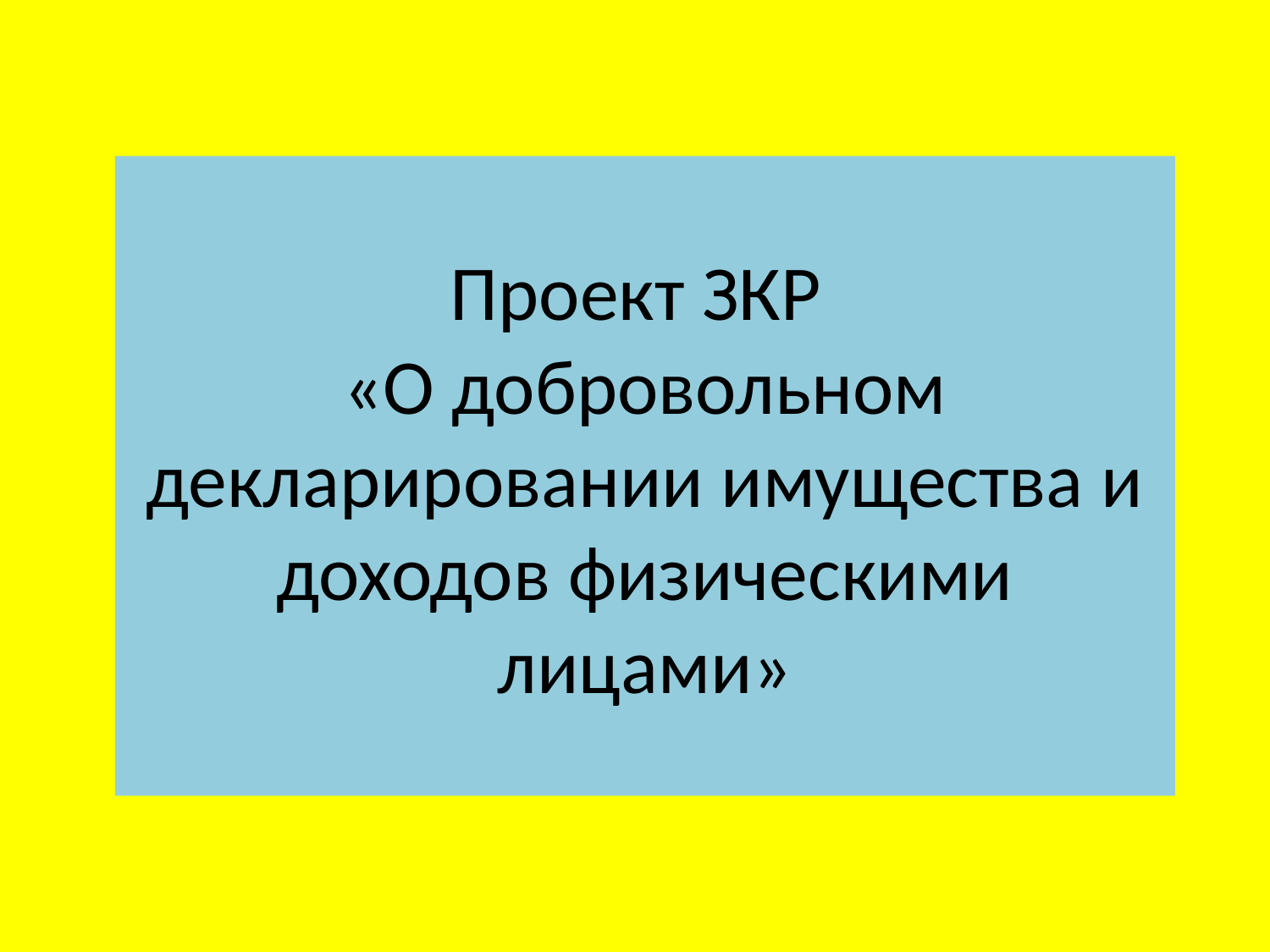

# Проект ЗКР «О добровольном декларировании имущества и доходов физическими лицами»